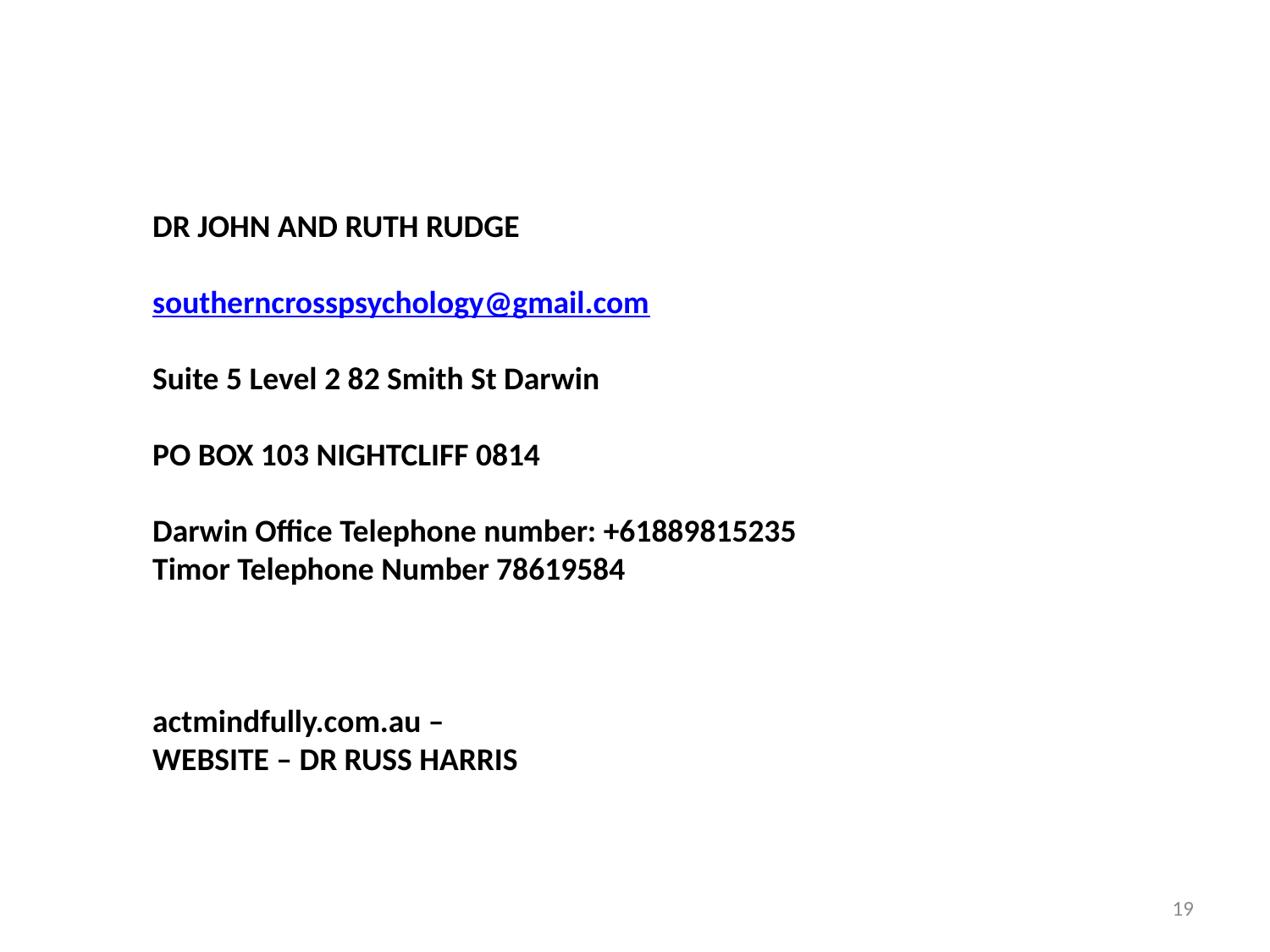

DR JOHN AND RUTH RUDGE

southerncrosspsychology@gmail.com

Suite 5 Level 2 82 Smith St Darwin

PO BOX 103 NIGHTCLIFF 0814

Darwin Office Telephone number: +61889815235
Timor Telephone Number 78619584

actmindfully.com.au –
WEBSITE – DR RUSS HARRIS

19